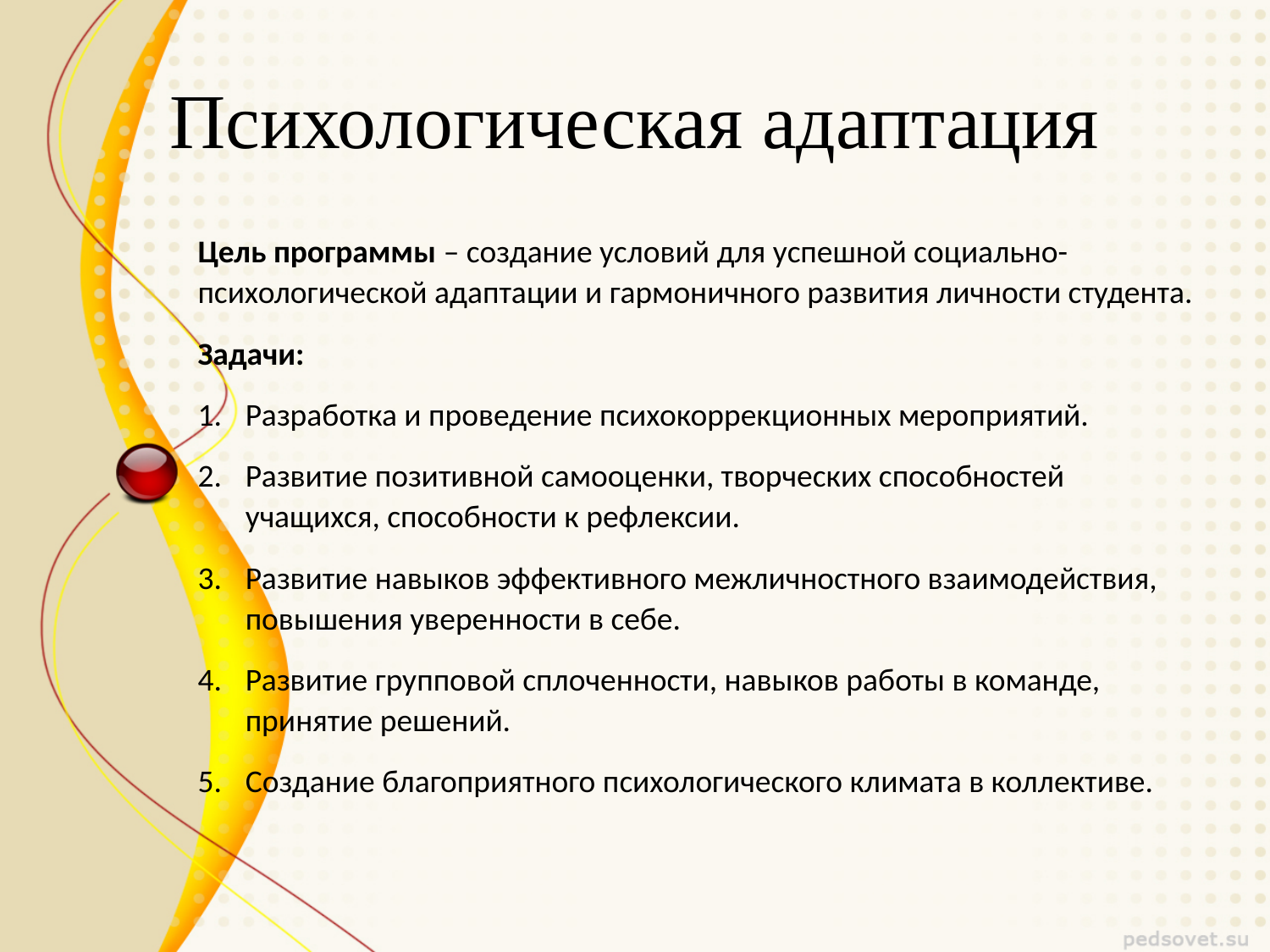

# Психологическая адаптация
Цель программы – создание условий для успешной социально-психологической адаптации и гармоничного развития личности студента.
Задачи:
Разработка и проведение психокоррекционных мероприятий.
Развитие позитивной самооценки, творческих способностей учащихся, способности к рефлексии.
Развитие навыков эффективного межличностного взаимодействия, повышения уверенности в себе.
Развитие групповой сплоченности, навыков работы в команде, принятие решений.
Создание благоприятного психологического климата в коллективе.